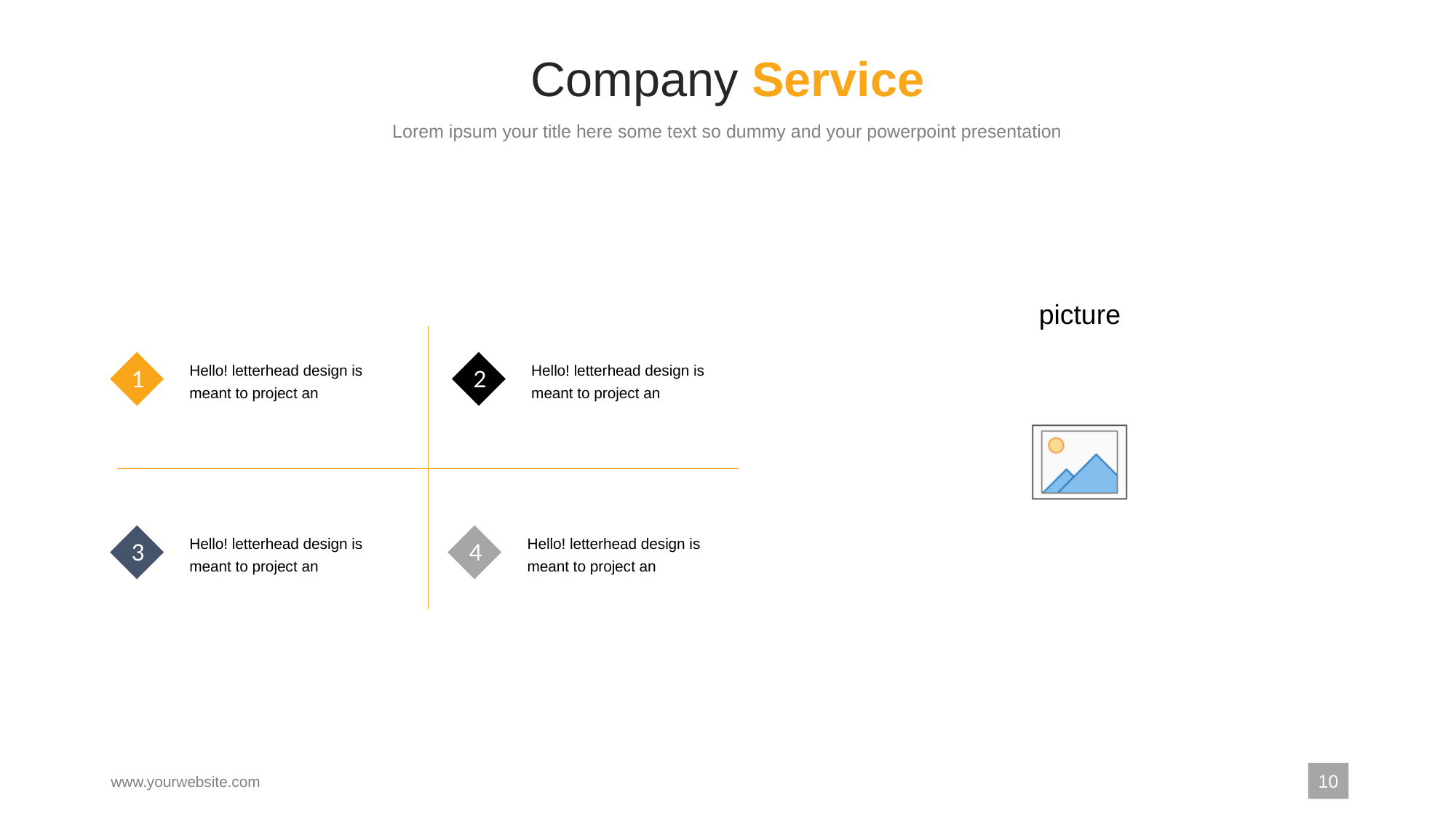

# Company Service
Lorem ipsum your title here some text so dummy and your powerpoint presentation

Hello! letterhead design is meant to project an
Hello! letterhead design is meant to project an
1
2

Hello! letterhead design is meant to project an
Hello! letterhead design is meant to project an
3
4
10
www.yourwebsite.com